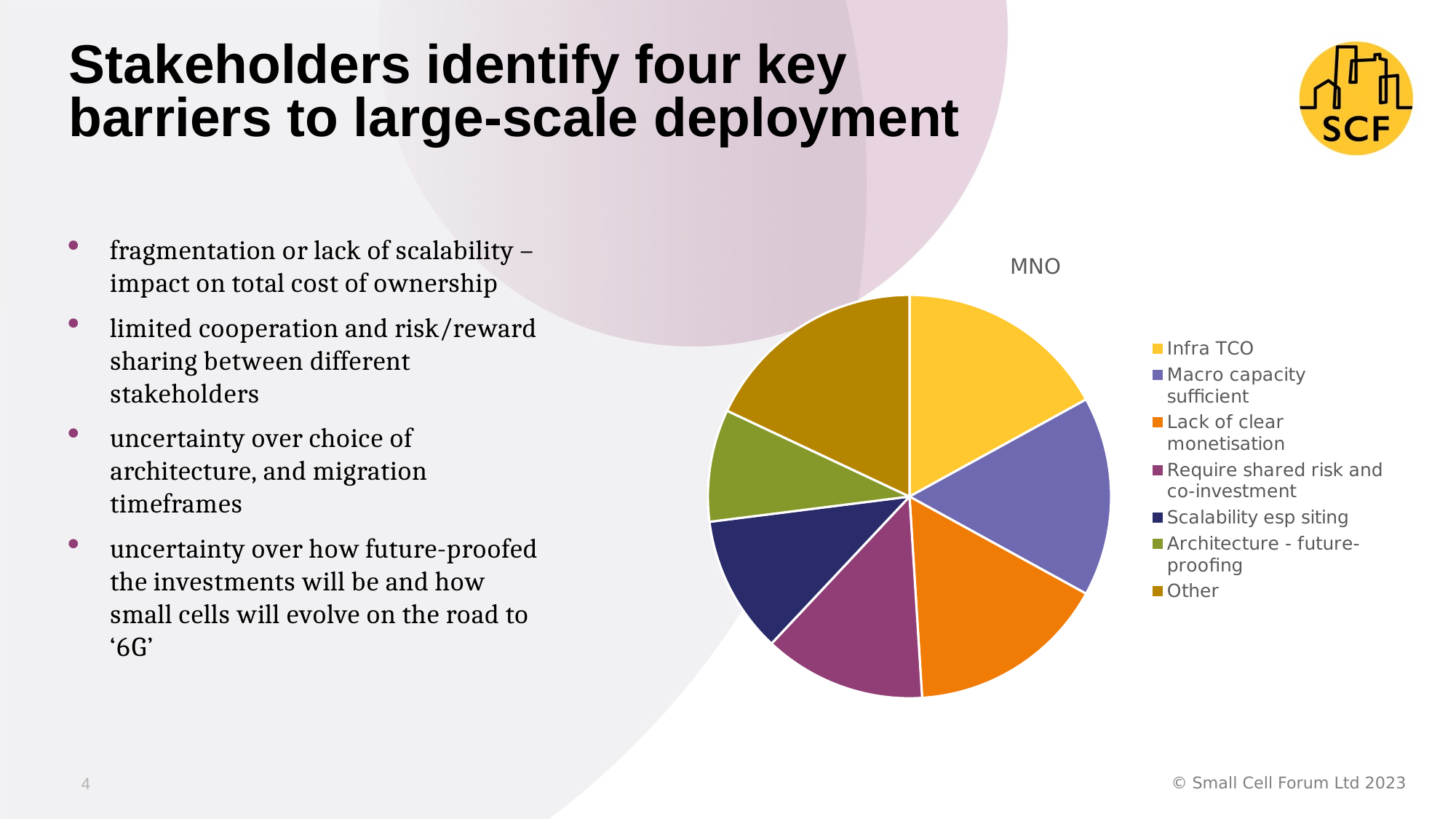

# Stakeholders identify four key barriers to large-scale deployment
fragmentation or lack of scalability – impact on total cost of ownership
limited cooperation and risk/reward sharing between different stakeholders
uncertainty over choice of architecture, and migration timeframes
uncertainty over how future-proofed the investments will be and how small cells will evolve on the road to ‘6G’

### Chart:

| Category | MNO |
|---|---|
| Infra TCO | 17.0 |
| Macro capacity sufficient | 16.0 |
| Lack of clear monetisation | 16.0 |
| Require shared risk and co-investment | 13.0 |
| Scalability esp siting | 11.0 |
| Architecture - future-proofing | 9.0 |
| Other | 18.0 |
4
© Small Cell Forum Ltd 2023